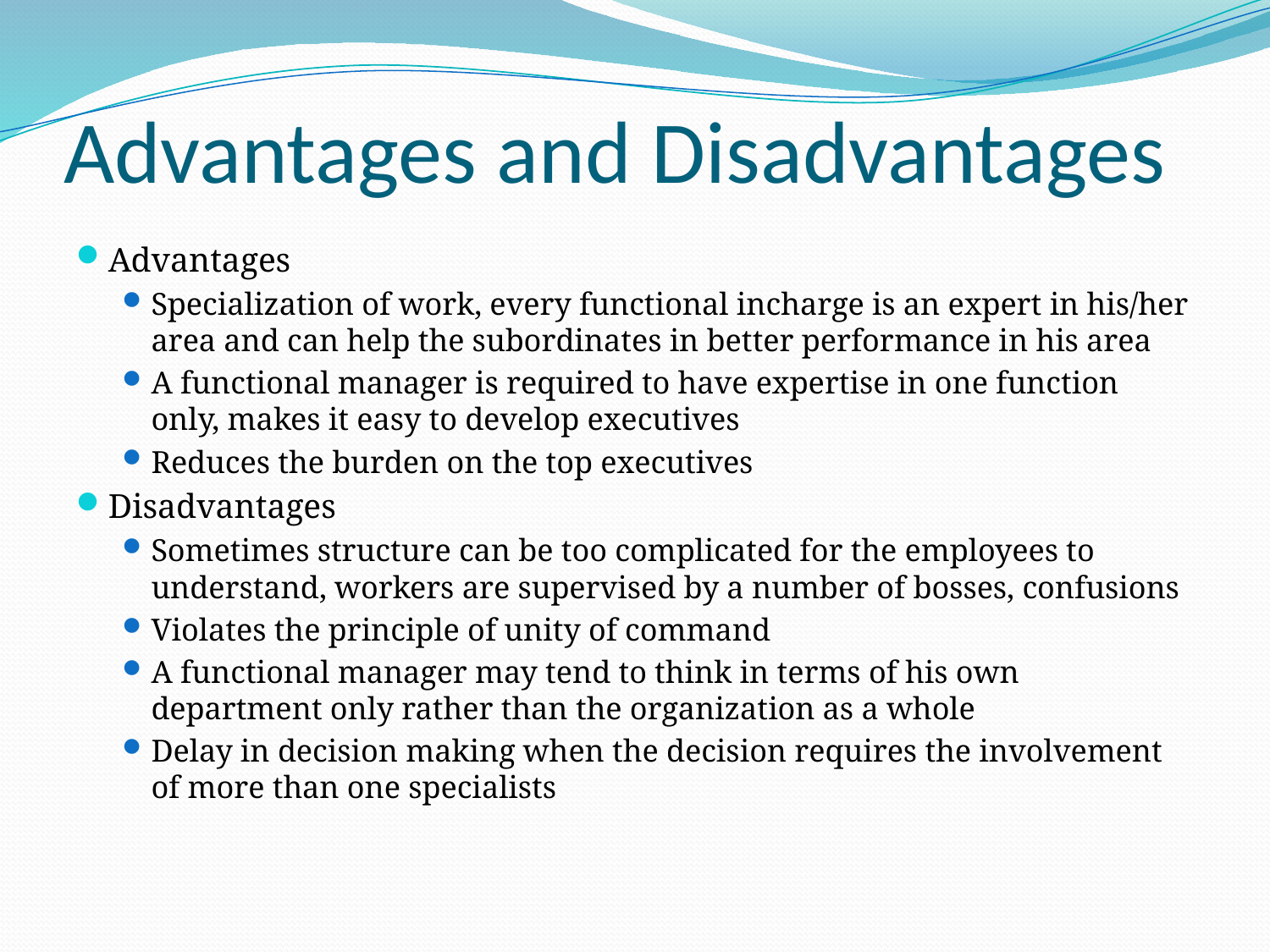

# Advantages and Disadvantages
Advantages
Specialization of work, every functional incharge is an expert in his/her area and can help the subordinates in better performance in his area
A functional manager is required to have expertise in one function only, makes it easy to develop executives
Reduces the burden on the top executives
Disadvantages
Sometimes structure can be too complicated for the employees to understand, workers are supervised by a number of bosses, confusions
Violates the principle of unity of command
A functional manager may tend to think in terms of his own department only rather than the organization as a whole
Delay in decision making when the decision requires the involvement of more than one specialists